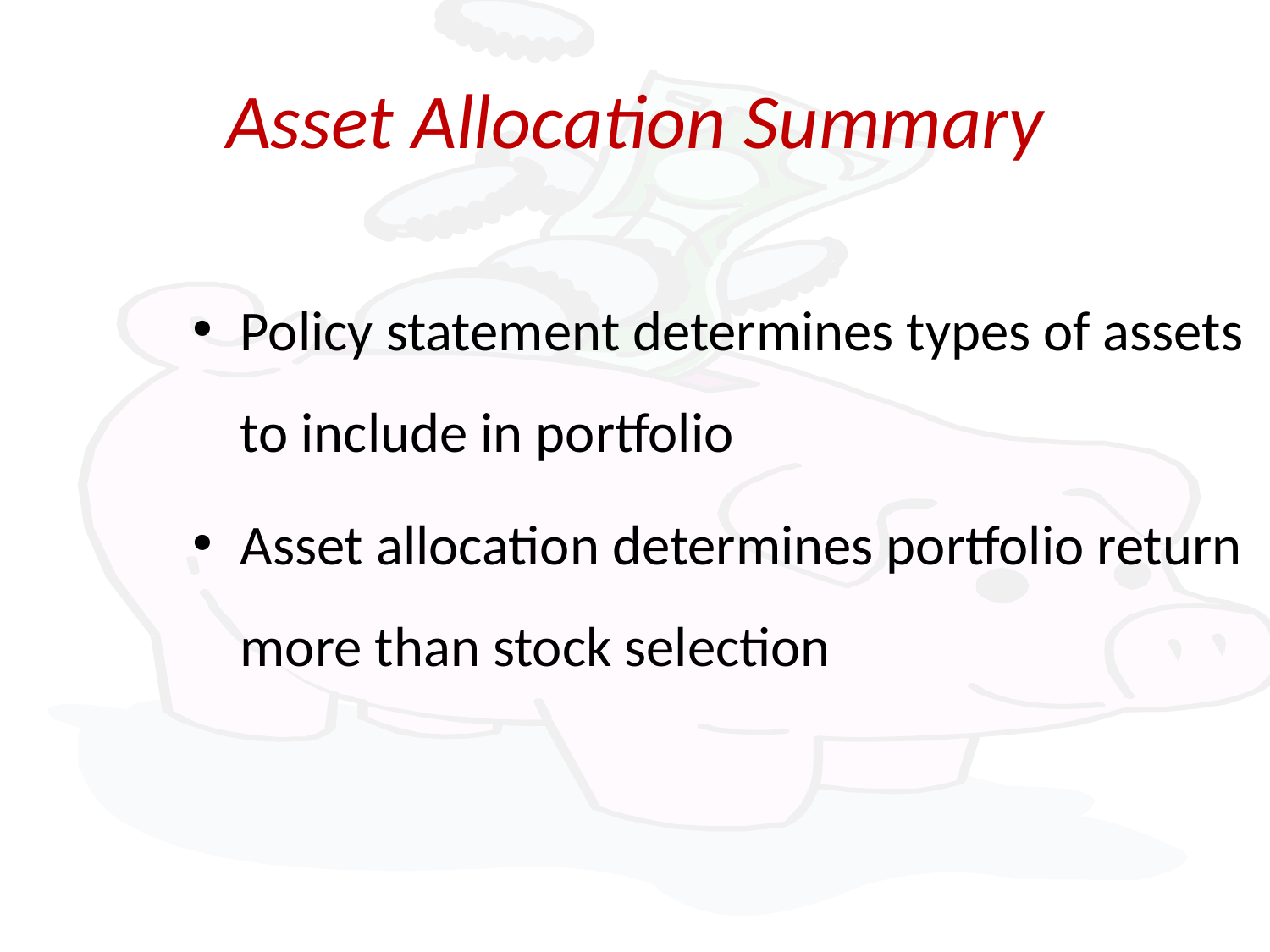

# Asset Allocation Summary
Policy statement determines types of assets to include in portfolio
Asset allocation determines portfolio return more than stock selection